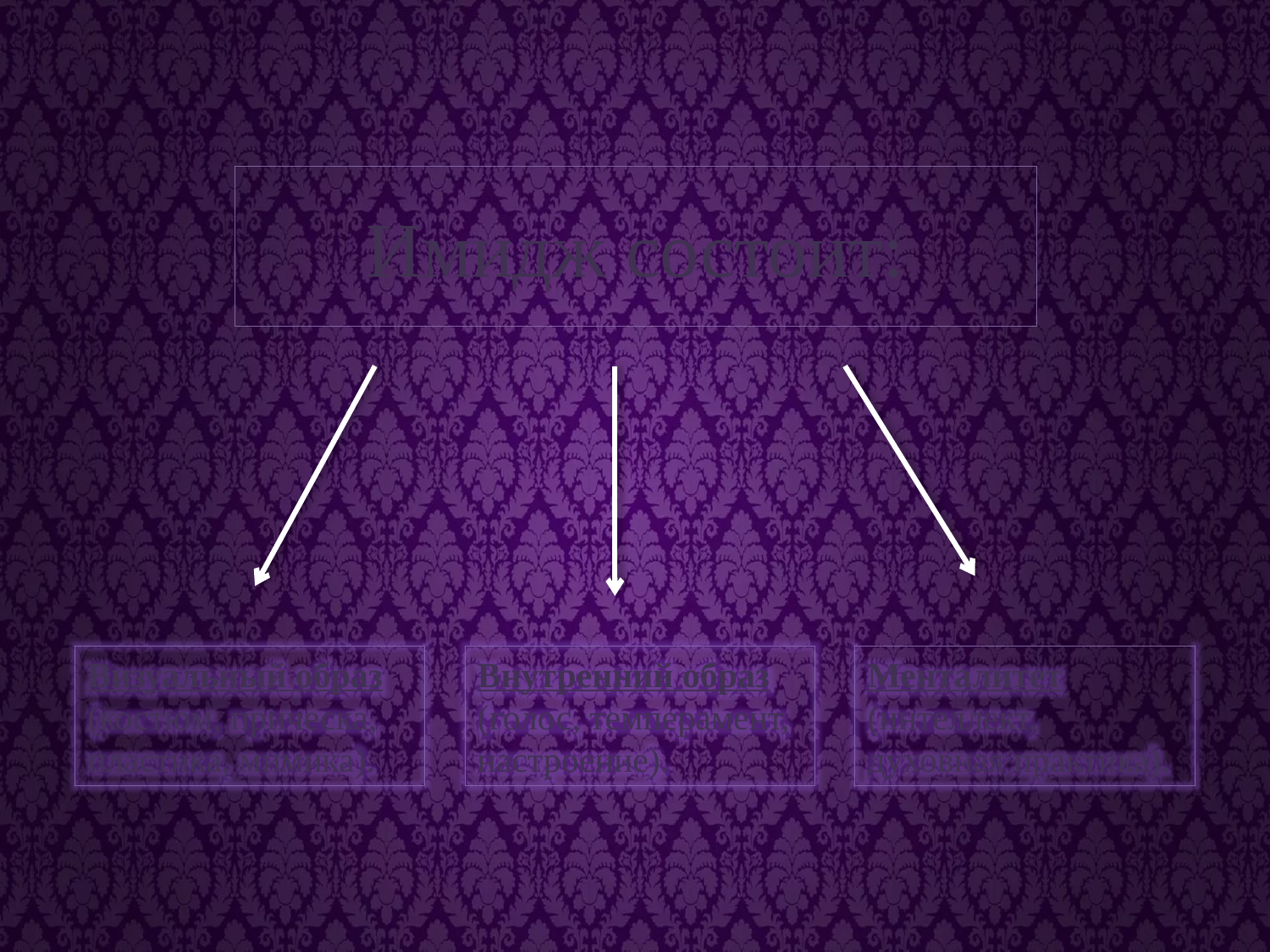

# Имидж состоит:
Визуальный образ
(костюм, прическа, пластика, мимика).
Внутренний образ (голос, темперамент, настроение).
Менталитет (интеллект, духовная практика).